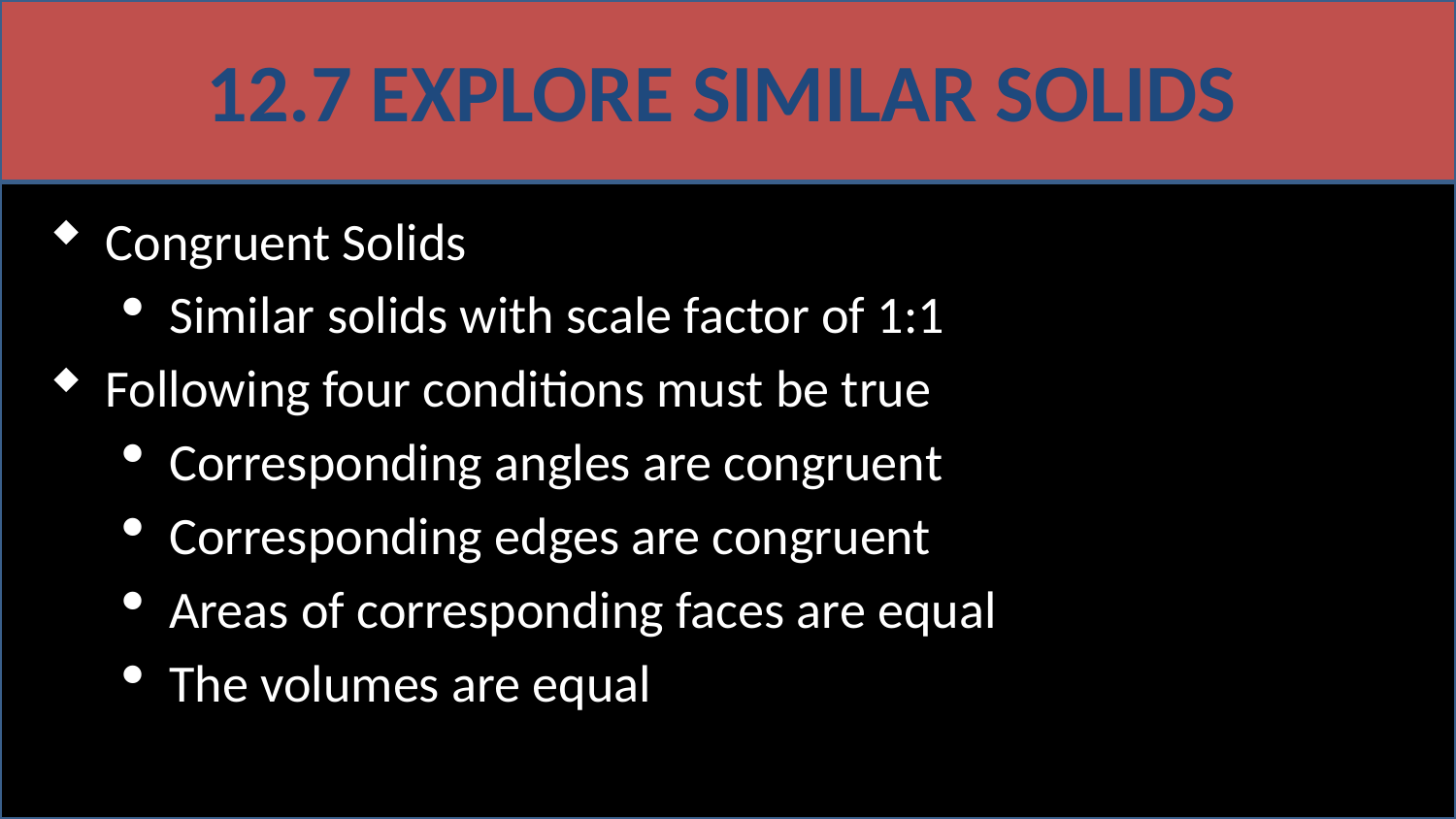

# 12.7 Explore Similar Solids
Congruent Solids
Similar solids with scale factor of 1:1
Following four conditions must be true
Corresponding angles are congruent
Corresponding edges are congruent
Areas of corresponding faces are equal
The volumes are equal